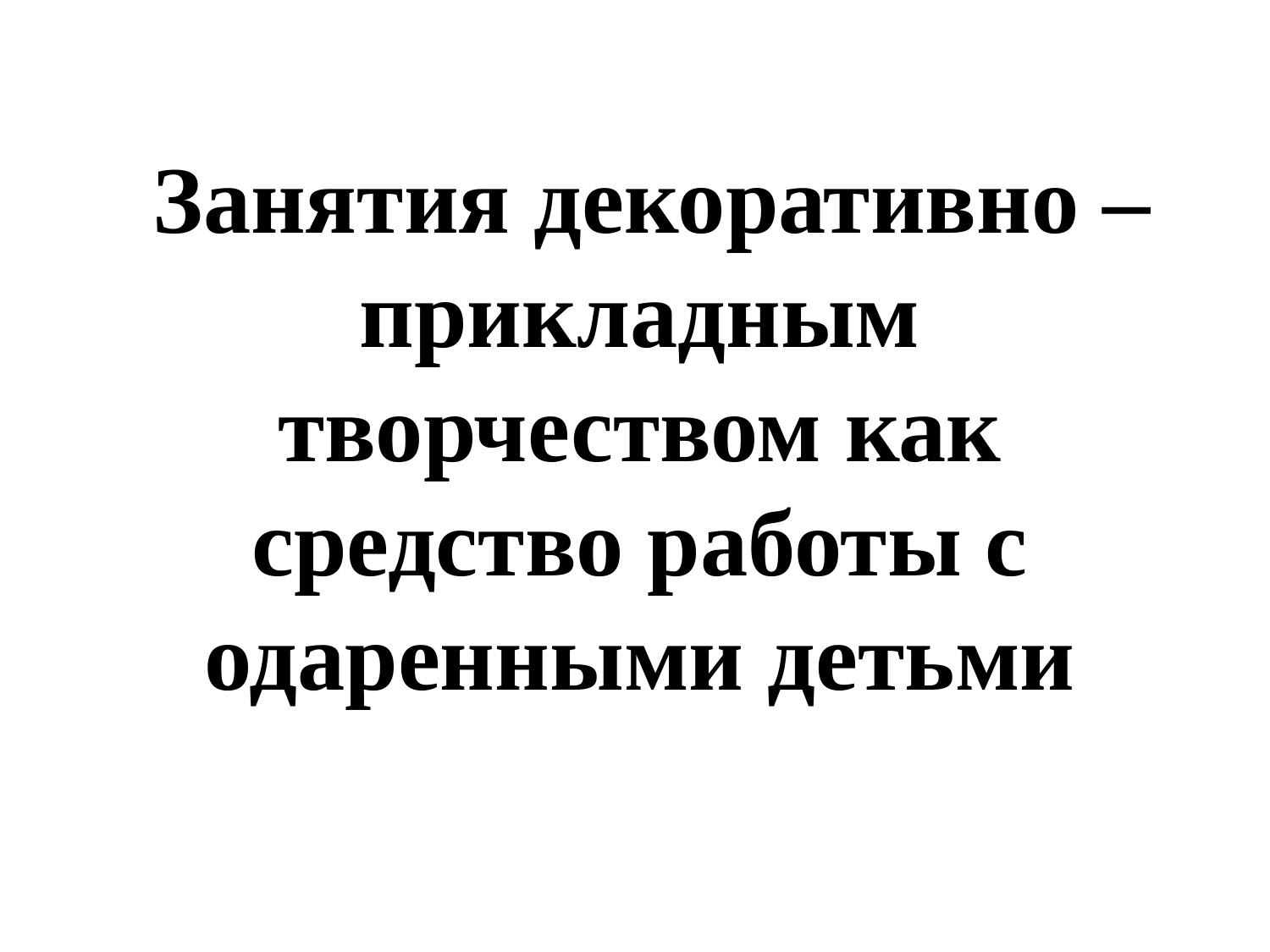

Занятия декоративно – прикладным творчеством как средство работы с одаренными детьми